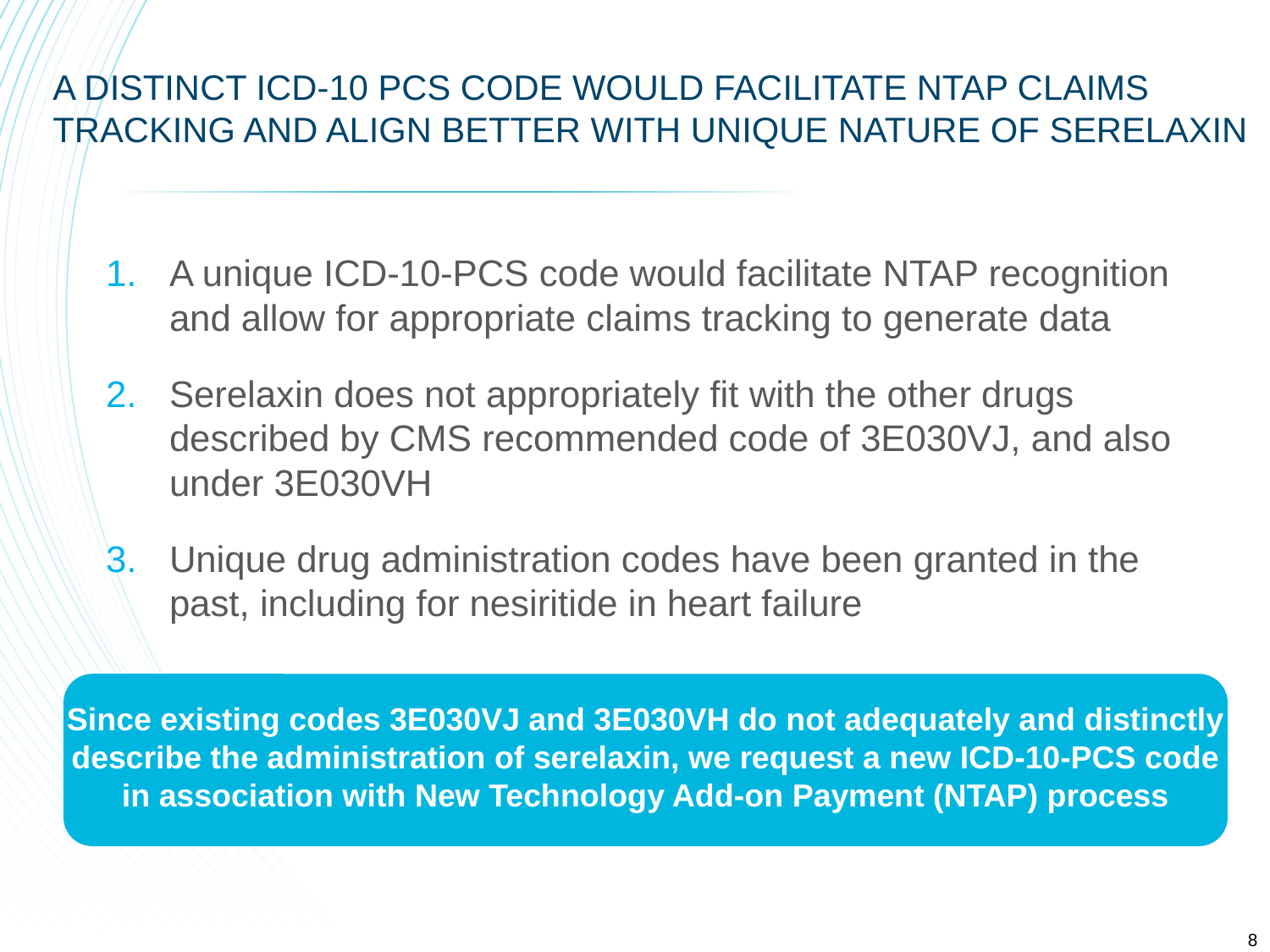

# a distinct icd-10 pcs code would facilitate ntap claims tracking and align better with unique nature of serelaxin
A unique ICD-10-PCS code would facilitate NTAP recognition and allow for appropriate claims tracking to generate data
Serelaxin does not appropriately fit with the other drugs described by CMS recommended code of 3E030VJ, and also under 3E030VH
Unique drug administration codes have been granted in the past, including for nesiritide in heart failure

Since existing codes 3E030VJ and 3E030VH do not adequately and distinctly describe the administration of serelaxin, we request a new ICD-10-PCS code in association with New Technology Add-on Payment (NTAP) process

8